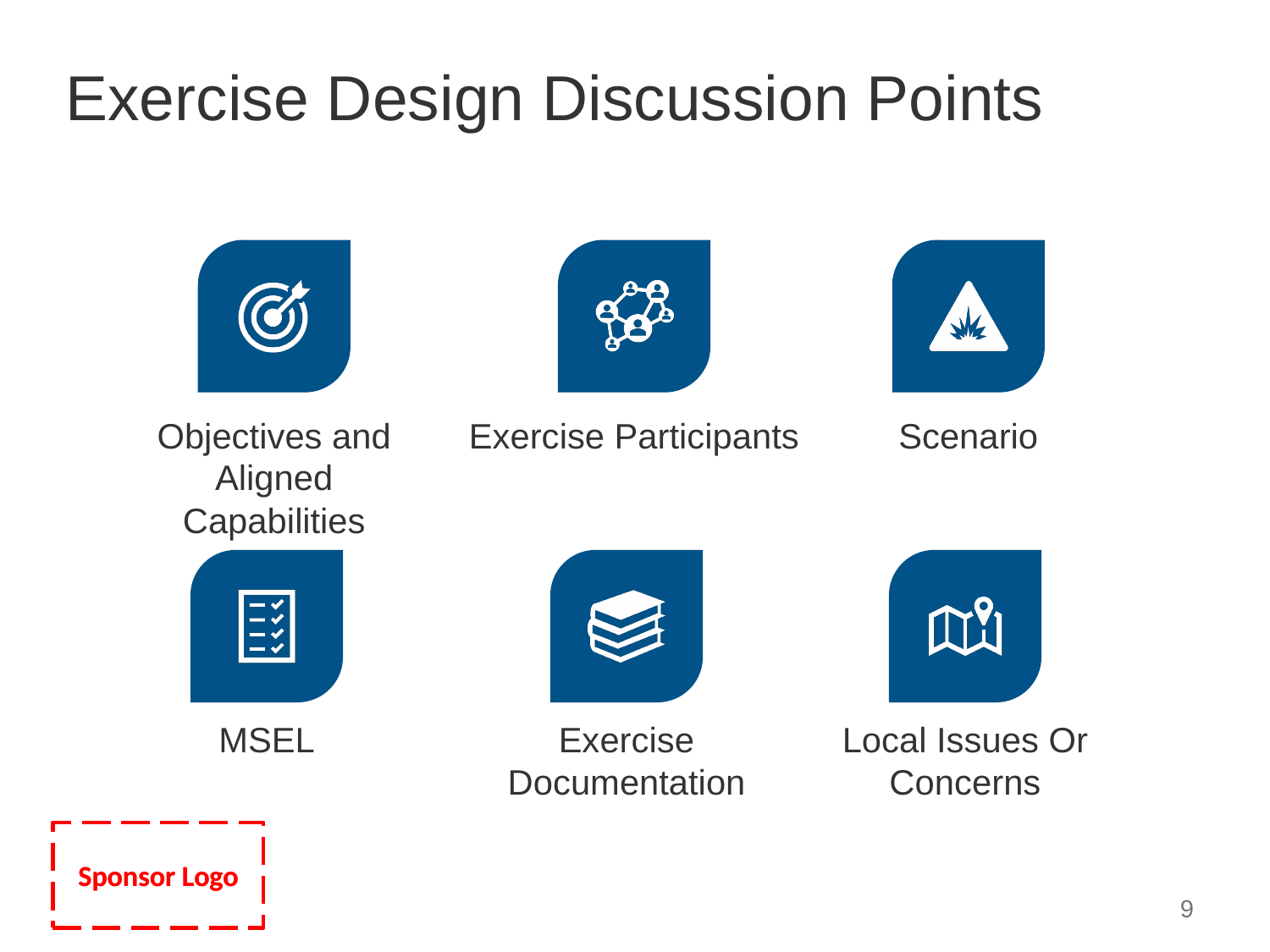

# Exercise Design Discussion Points
Objectives and Aligned Capabilities
Exercise Participants
Scenario
MSEL
Exercise Documentation
Local Issues Or Concerns

Sponsor Logo
9